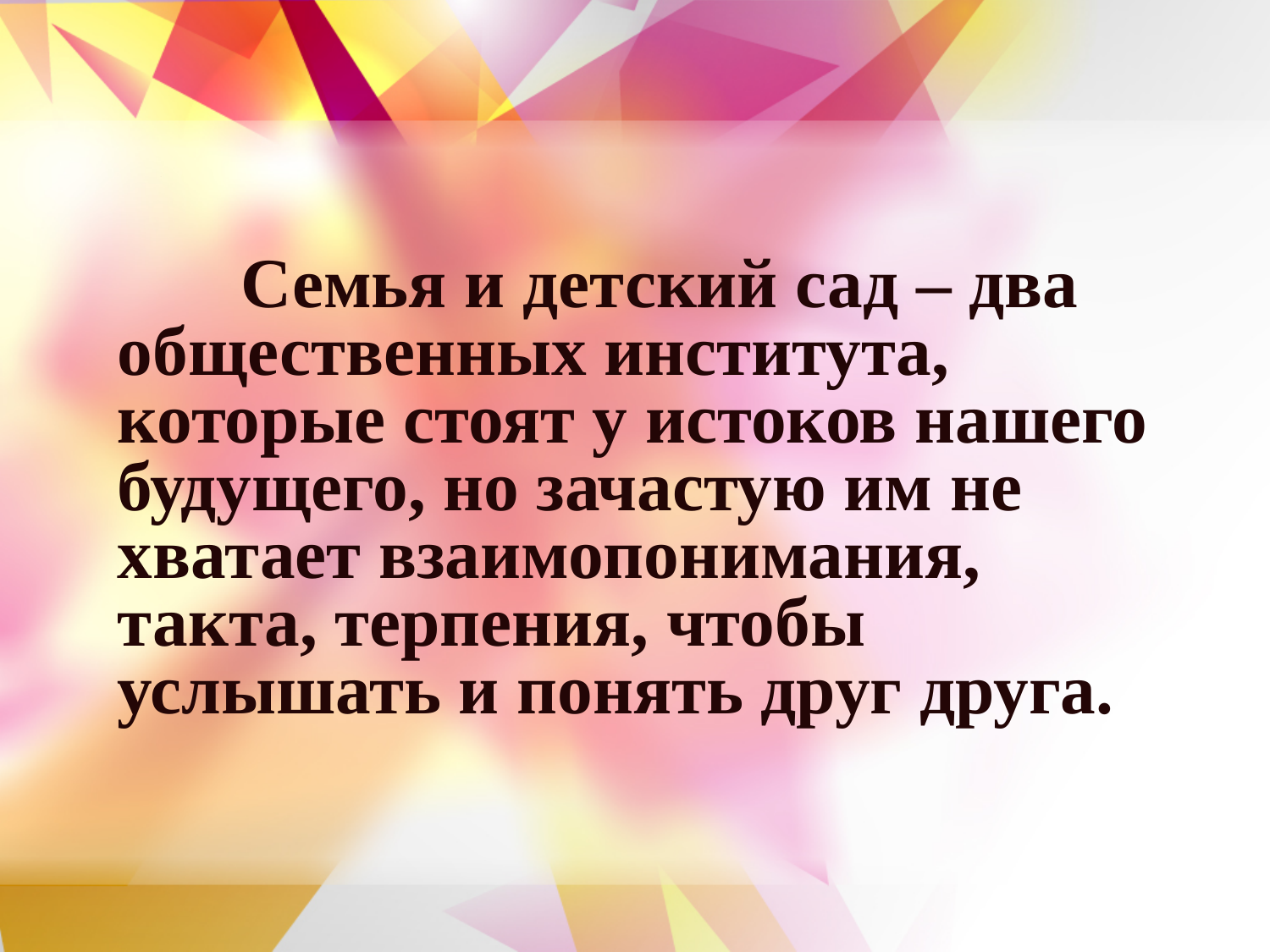

# .
       Семья и детский сад – два    общественных института, которые стоят у истоков нашего будущего, но зачастую им не хватает взаимопонимания, такта, терпения, чтобы услышать и понять друг друга.